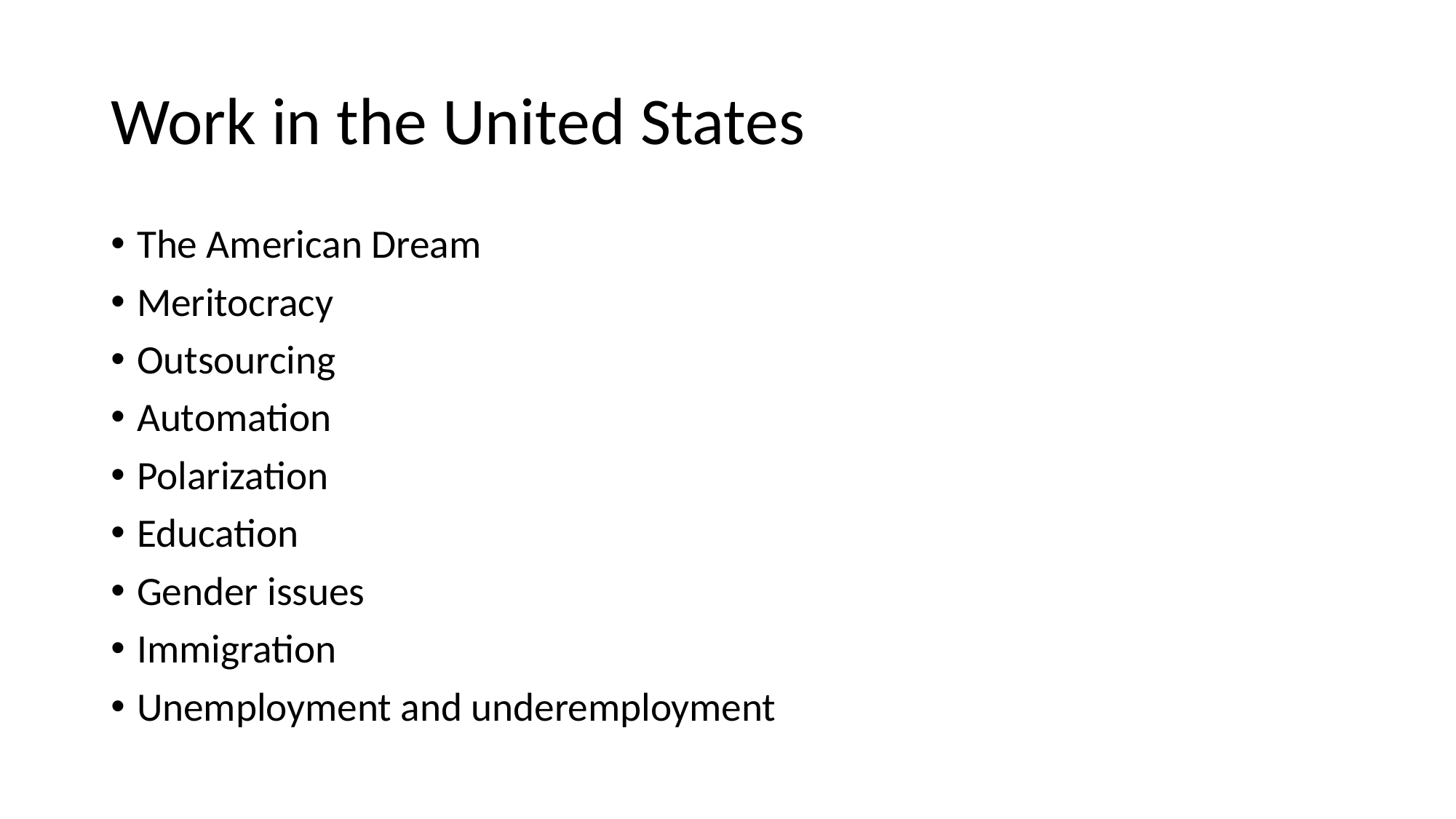

# Work in the United States
The American Dream
Meritocracy
Outsourcing
Automation
Polarization
Education
Gender issues
Immigration
Unemployment and underemployment